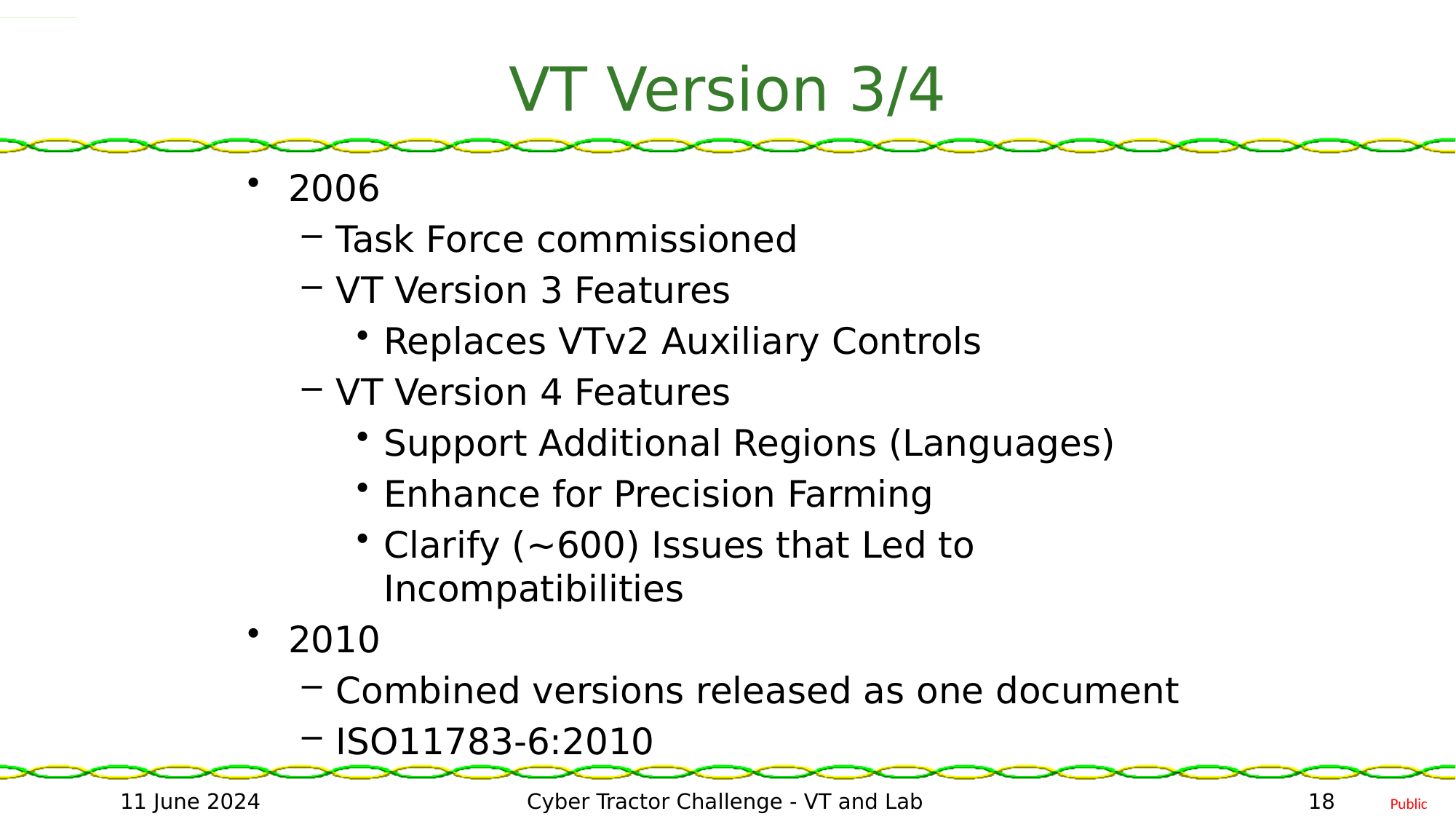

# VT Version 3/4
2006
Task Force commissioned
VT Version 3 Features
Replaces VTv2 Auxiliary Controls
VT Version 4 Features
Support Additional Regions (Languages)
Enhance for Precision Farming
Clarify (~600) Issues that Led to Incompatibilities
2010
Combined versions released as one document
ISO11783-6:2010
11 June 2024
Cyber Tractor Challenge - VT and Lab
18